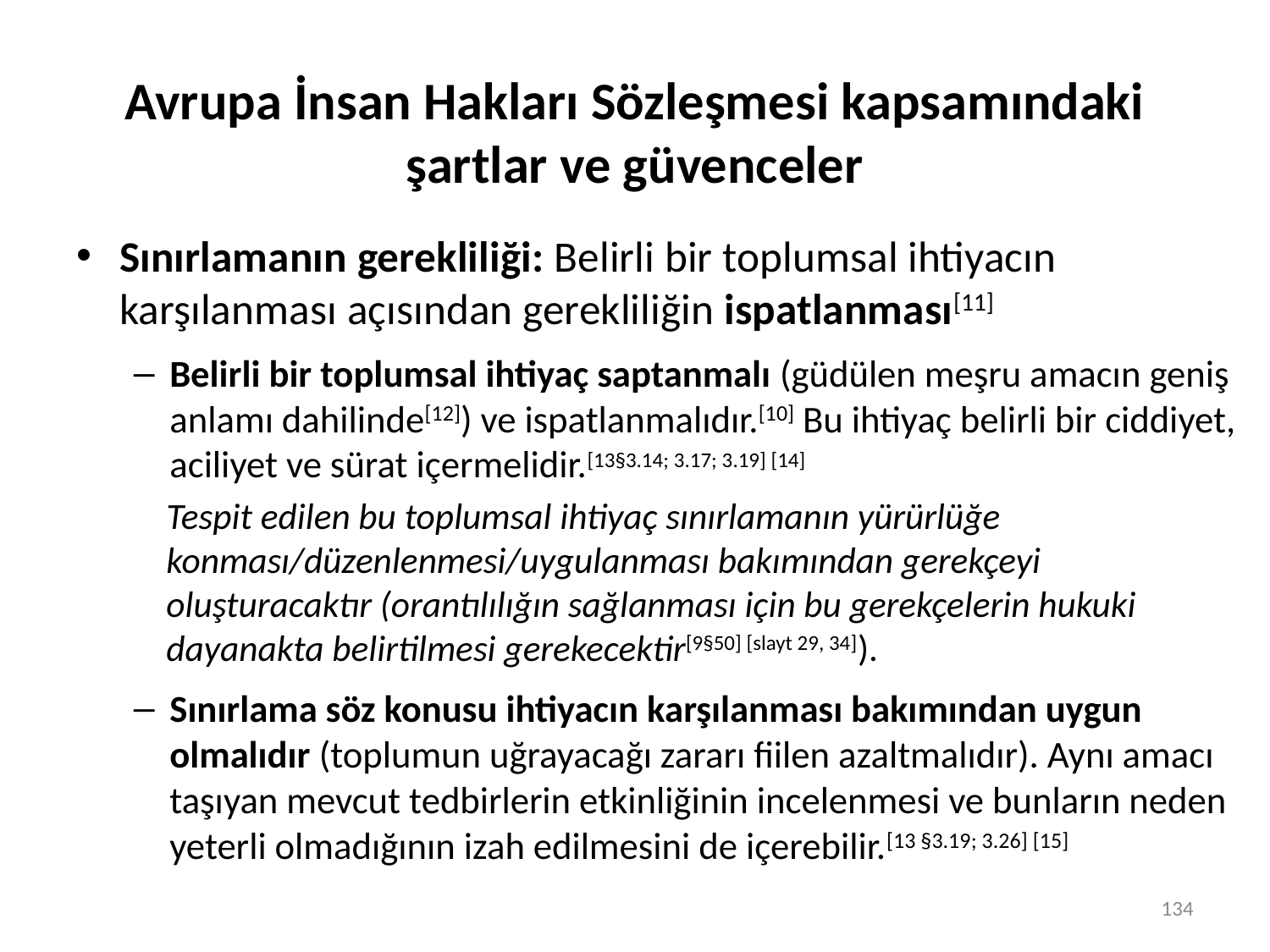

# Avrupa İnsan Hakları Sözleşmesi kapsamındaki şartlar ve güvenceler
Sınırlamanın gerekliliği: Belirli bir toplumsal ihtiyacın karşılanması açısından gerekliliğin ispatlanması[11]
Belirli bir toplumsal ihtiyaç saptanmalı (güdülen meşru amacın geniş anlamı dahilinde[12]) ve ispatlanmalıdır.[10] Bu ihtiyaç belirli bir ciddiyet, aciliyet ve sürat içermelidir.[13§3.14; 3.17; 3.19] [14]
Tespit edilen bu toplumsal ihtiyaç sınırlamanın yürürlüğe konması/düzenlenmesi/uygulanması bakımından gerekçeyi oluşturacaktır (orantılılığın sağlanması için bu gerekçelerin hukuki dayanakta belirtilmesi gerekecektir[9§50] [slayt 29, 34]).
Sınırlama söz konusu ihtiyacın karşılanması bakımından uygun olmalıdır (toplumun uğrayacağı zararı fiilen azaltmalıdır). Aynı amacı taşıyan mevcut tedbirlerin etkinliğinin incelenmesi ve bunların neden yeterli olmadığının izah edilmesini de içerebilir.[13 §3.19; 3.26] [15]

134